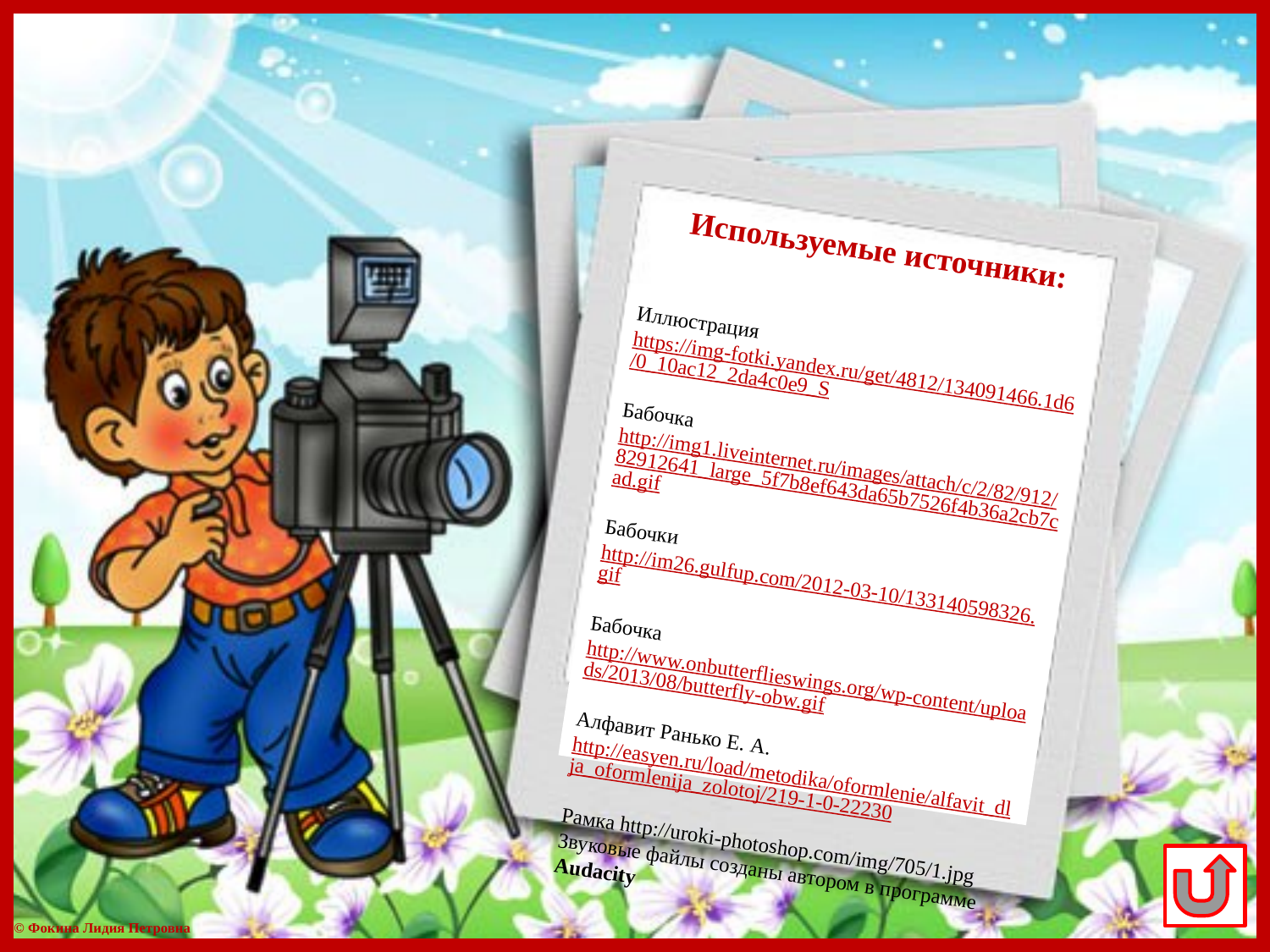

Используемые источники:
Иллюстрация https://img-fotki.yandex.ru/get/4812/134091466.1d6/0_10ac12_2da4c0e9_S
Бабочка http://img1.liveinternet.ru/images/attach/c/2/82/912/82912641_large_5f7b8ef643da65b7526f4b36a2cb7cad.gif
Бабочки http://im26.gulfup.com/2012-03-10/133140598326.gif
Бабочка http://www.onbutterflieswings.org/wp-content/uploads/2013/08/butterfly-obw.gif
Алфавит Ранько Е. А. http://easyen.ru/load/metodika/oformlenie/alfavit_dlja_oformlenija_zolotoj/219-1-0-22230
Рамка http://uroki-photoshop.com/img/705/1.jpg
Звуковые файлы созданы автором в программе Audacity